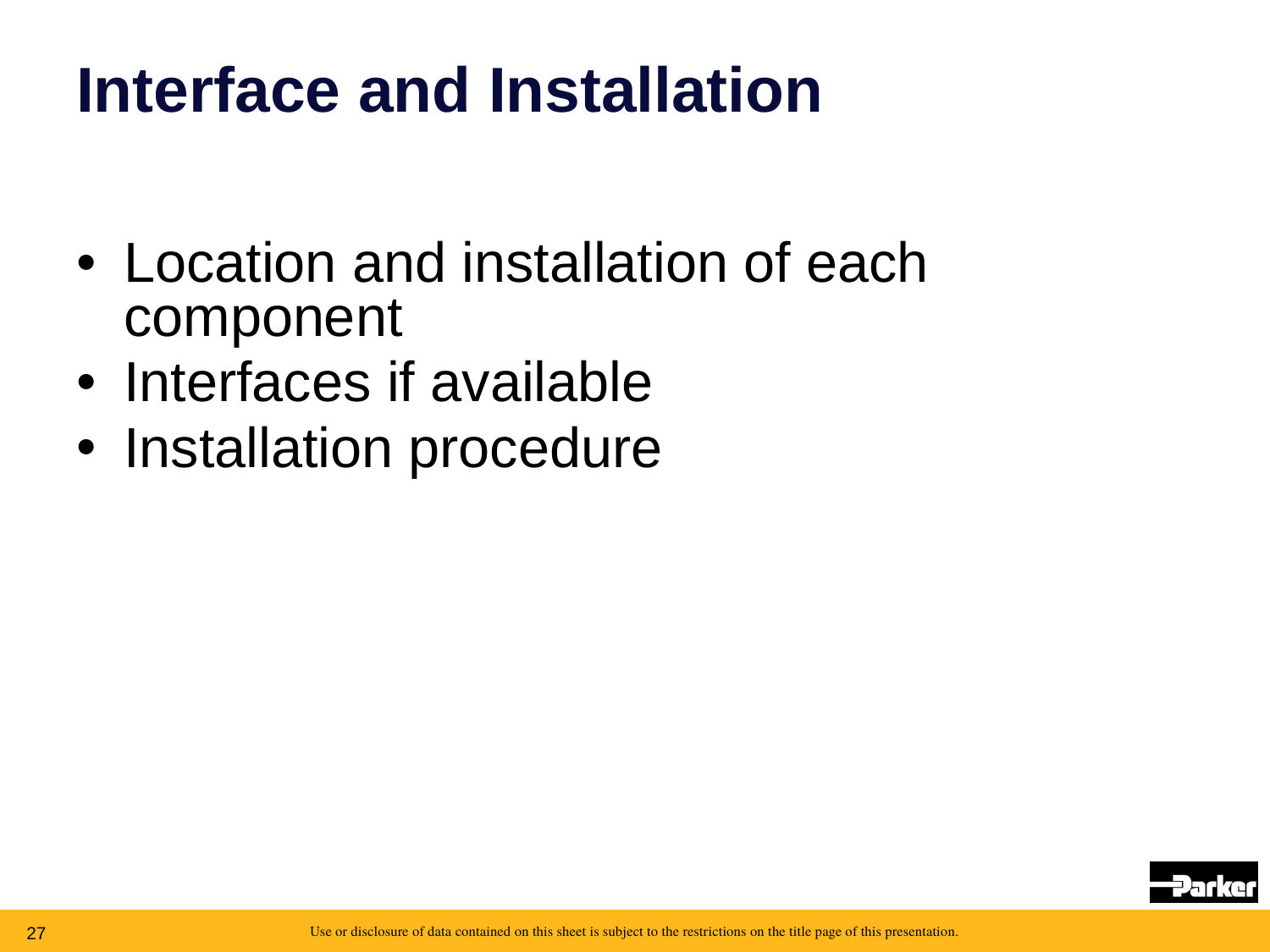

# Interface and Installation
Location and installation of each component
Interfaces if available
Installation procedure